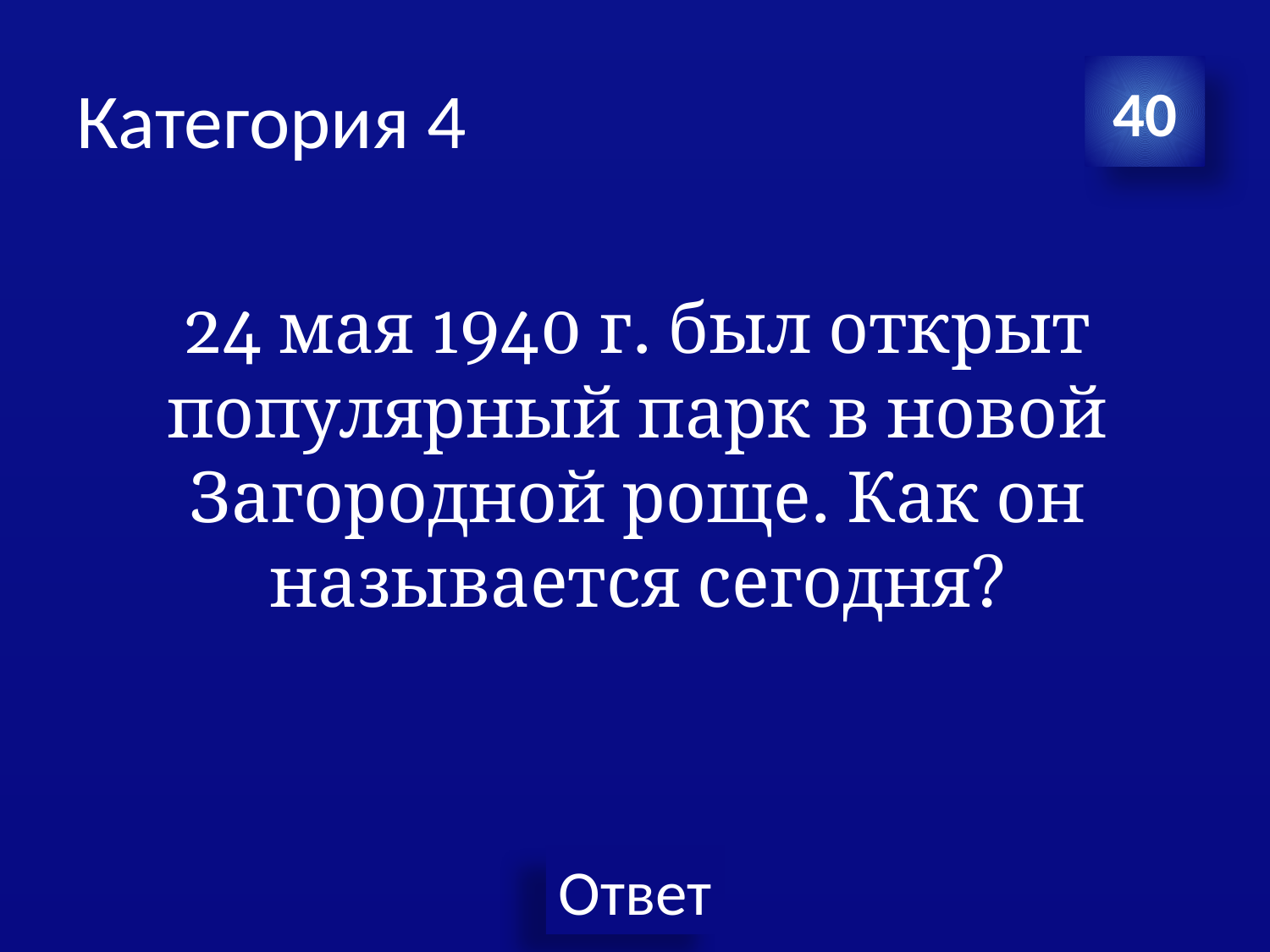

# Категория 4
40
24 мая 1940 г. был открыт популярный парк в новой Загородной роще. Как он называется сегодня?